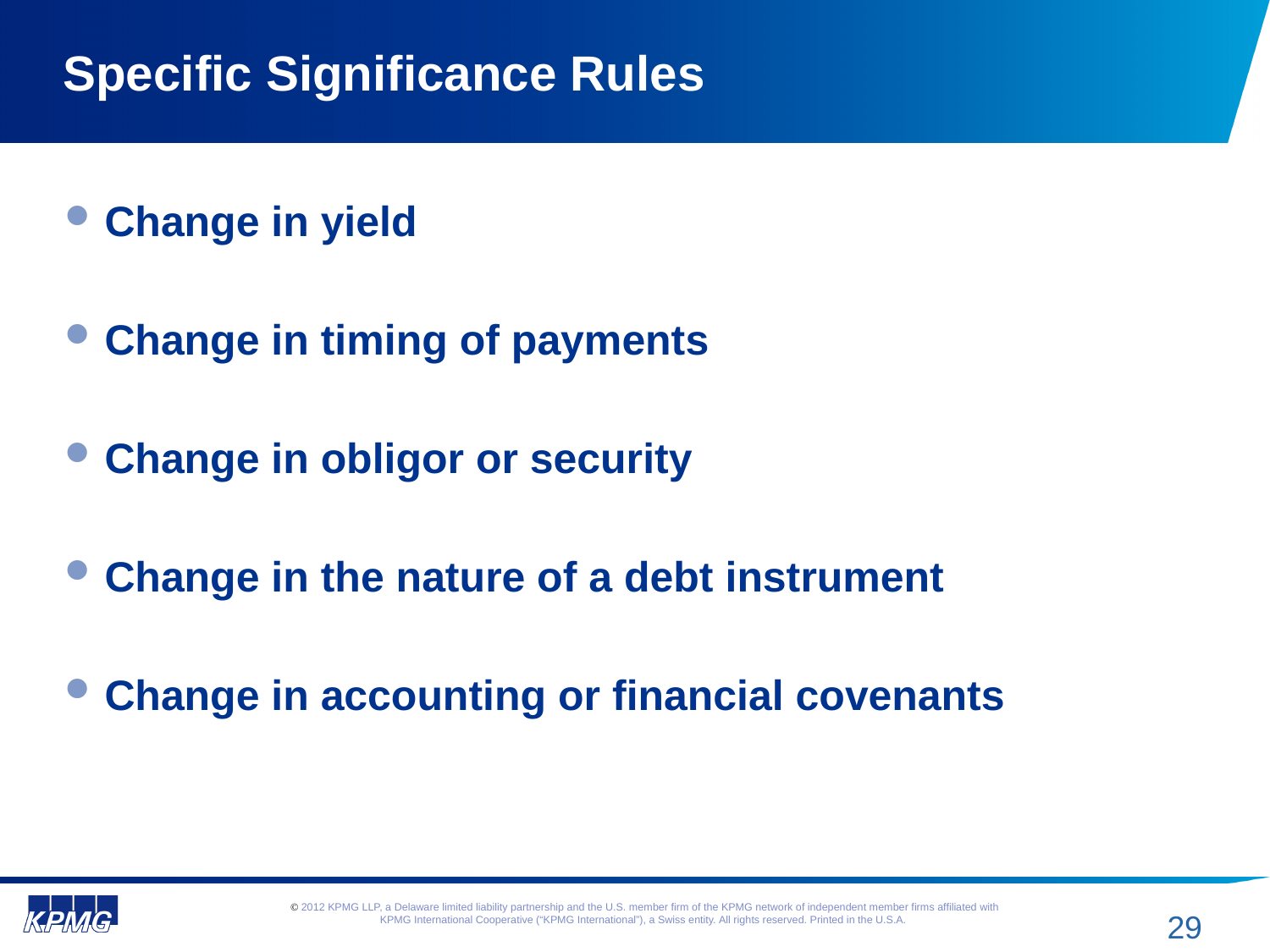

# Specific Significance Rules
Change in yield

Change in timing of payments

Change in obligor or security

Change in the nature of a debt instrument

Change in accounting or financial covenants
29